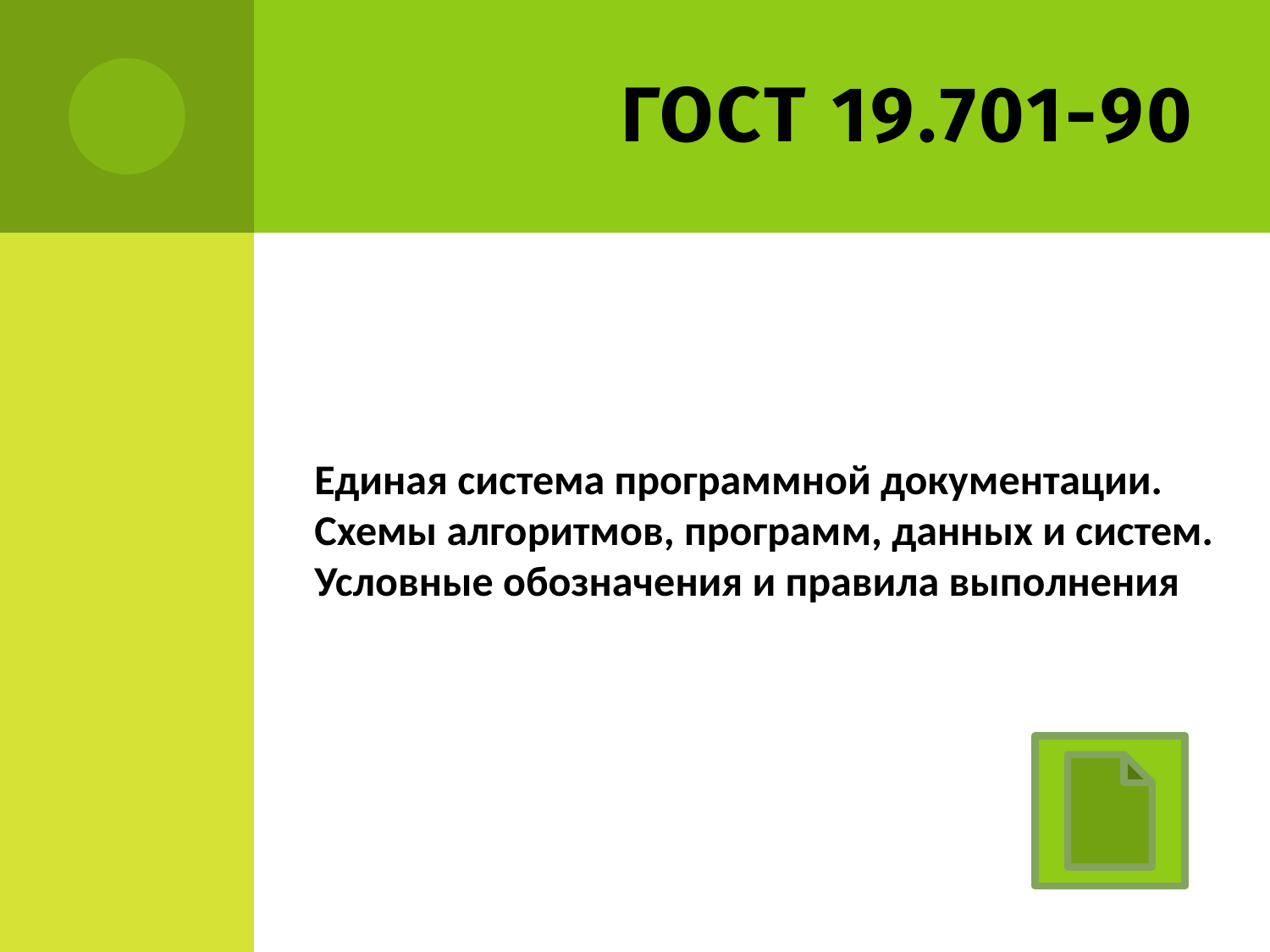

# ГОСТ 19.701-90
Единая система программной документации.
Схемы алгоритмов, программ, данных и систем. Условные обозначения и правила выполнения